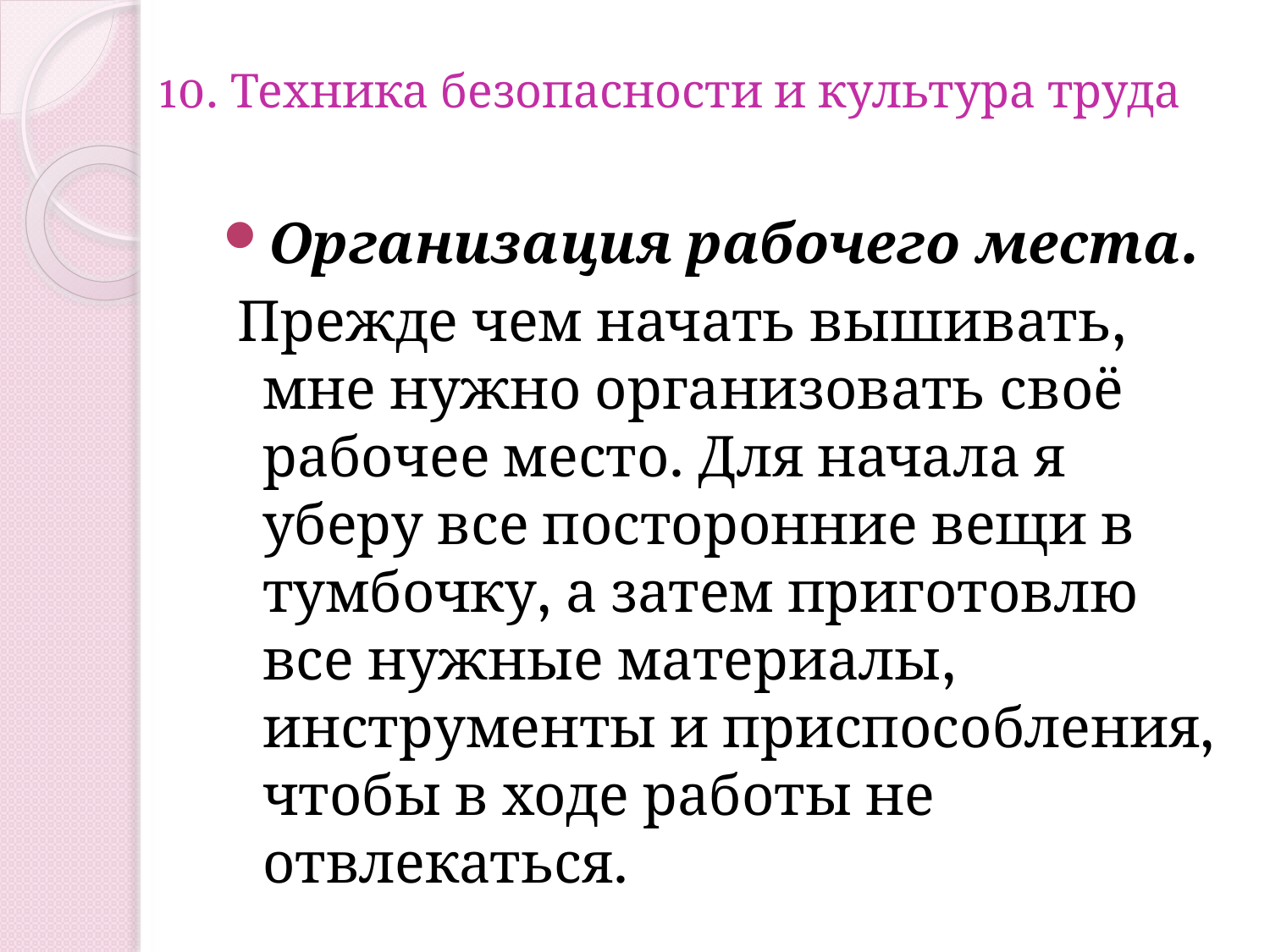

# 10. Техника безопасности и культура труда
Организация рабочего места.
 Прежде чем начать вышивать, мне нужно организовать своё рабочее место. Для начала я уберу все посторонние вещи в тумбочку, а затем приготовлю все нужные материалы, инструменты и приспособления, чтобы в ходе работы не отвлекаться.